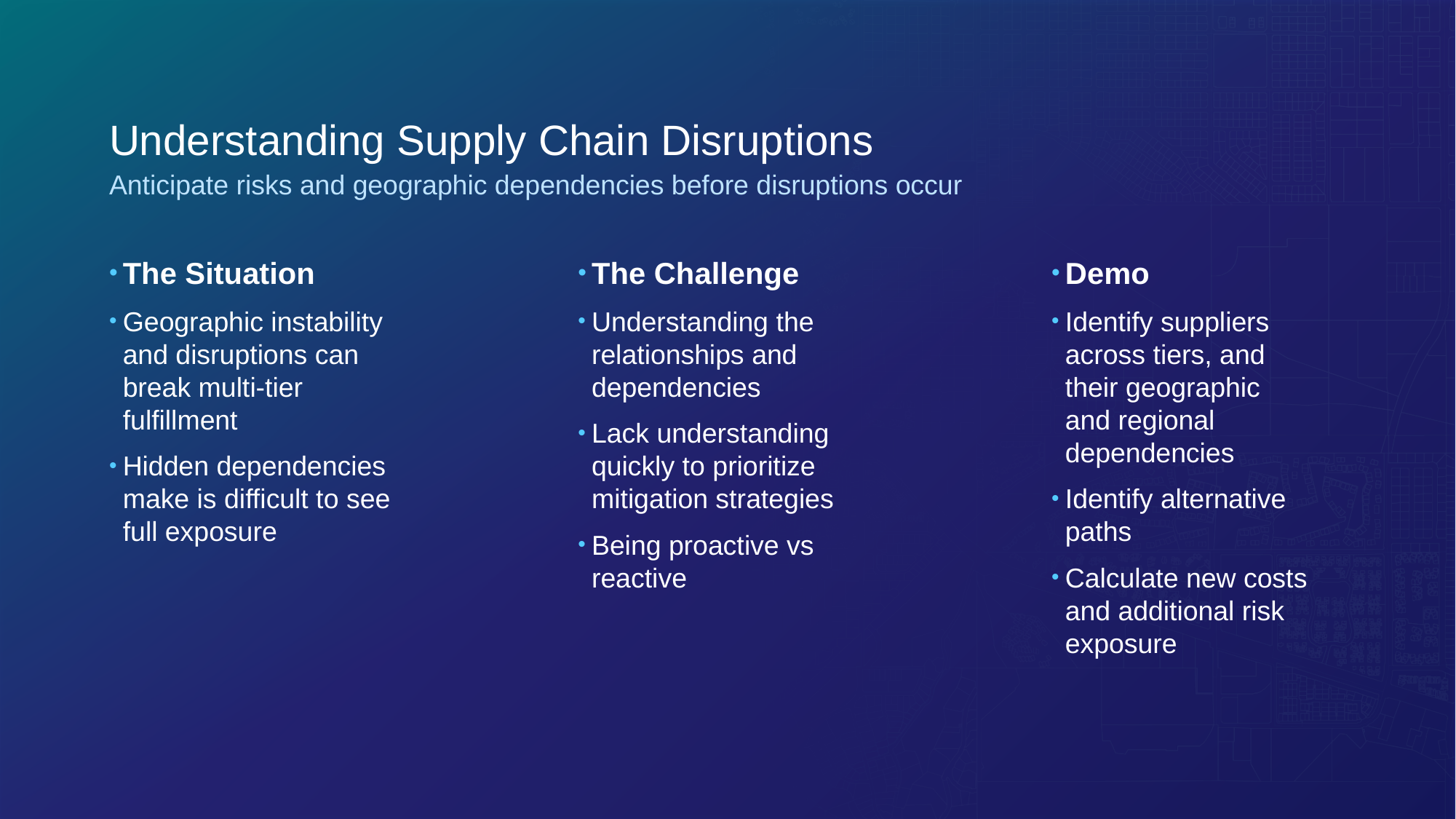

# Understanding Supply Chain Disruptions
Anticipate risks and geographic dependencies before disruptions occur
The Challenge
Understanding the relationships and dependencies
Lack understanding quickly to prioritize mitigation strategies
Being proactive vs reactive
Demo
Identify suppliers across tiers, and their geographic and regional dependencies
Identify alternative paths
Calculate new costs and additional risk exposure
The Situation
Geographic instability and disruptions can break multi-tier fulfillment
Hidden dependencies make is difficult to see full exposure